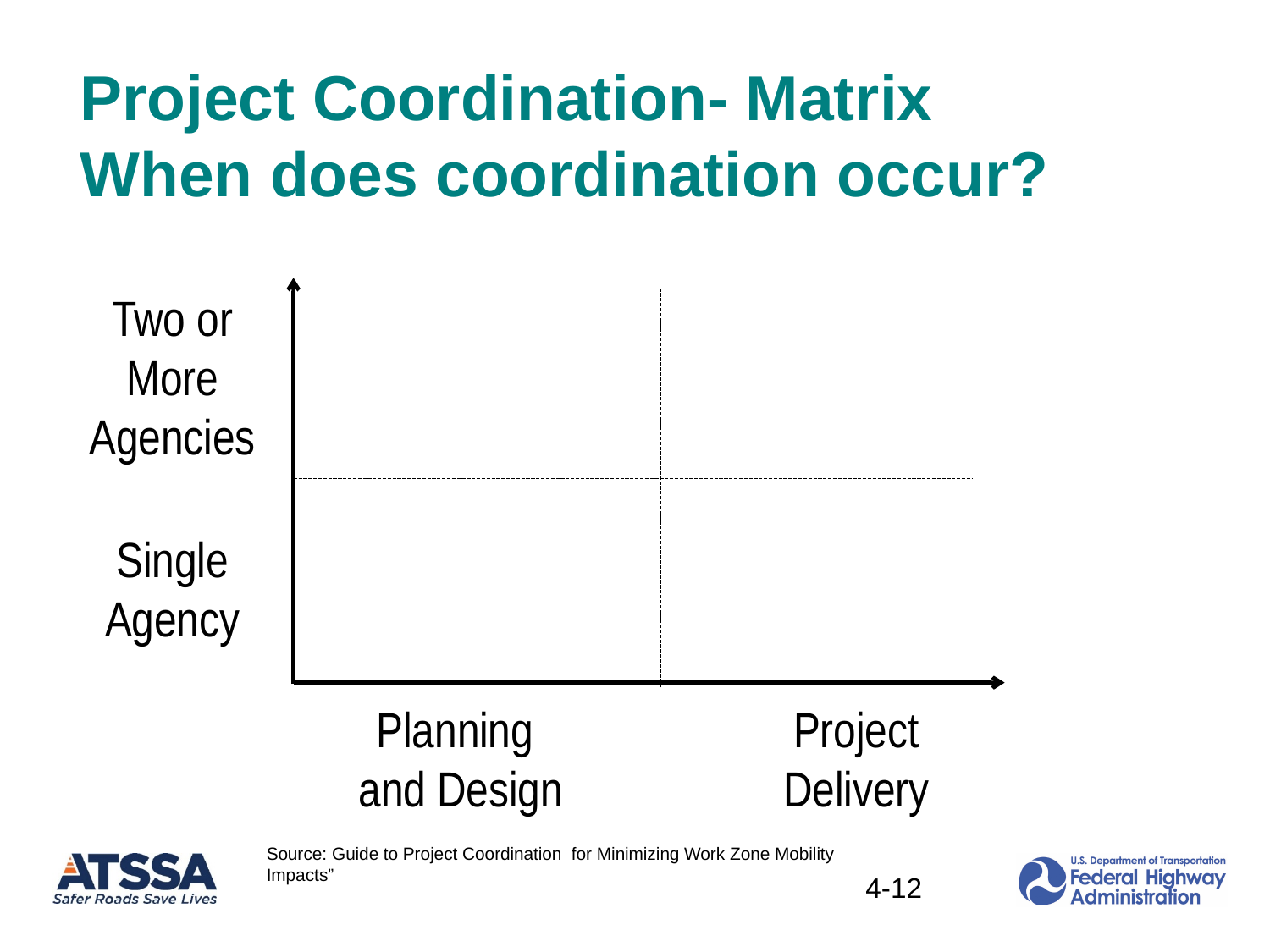

# Project Coordination- Matrix When does coordination occur?
Two or More Agencies
Single Agency
Planning
and Design
Project Delivery
Source: Guide to Project Coordination  for Minimizing Work Zone Mobility Impacts”